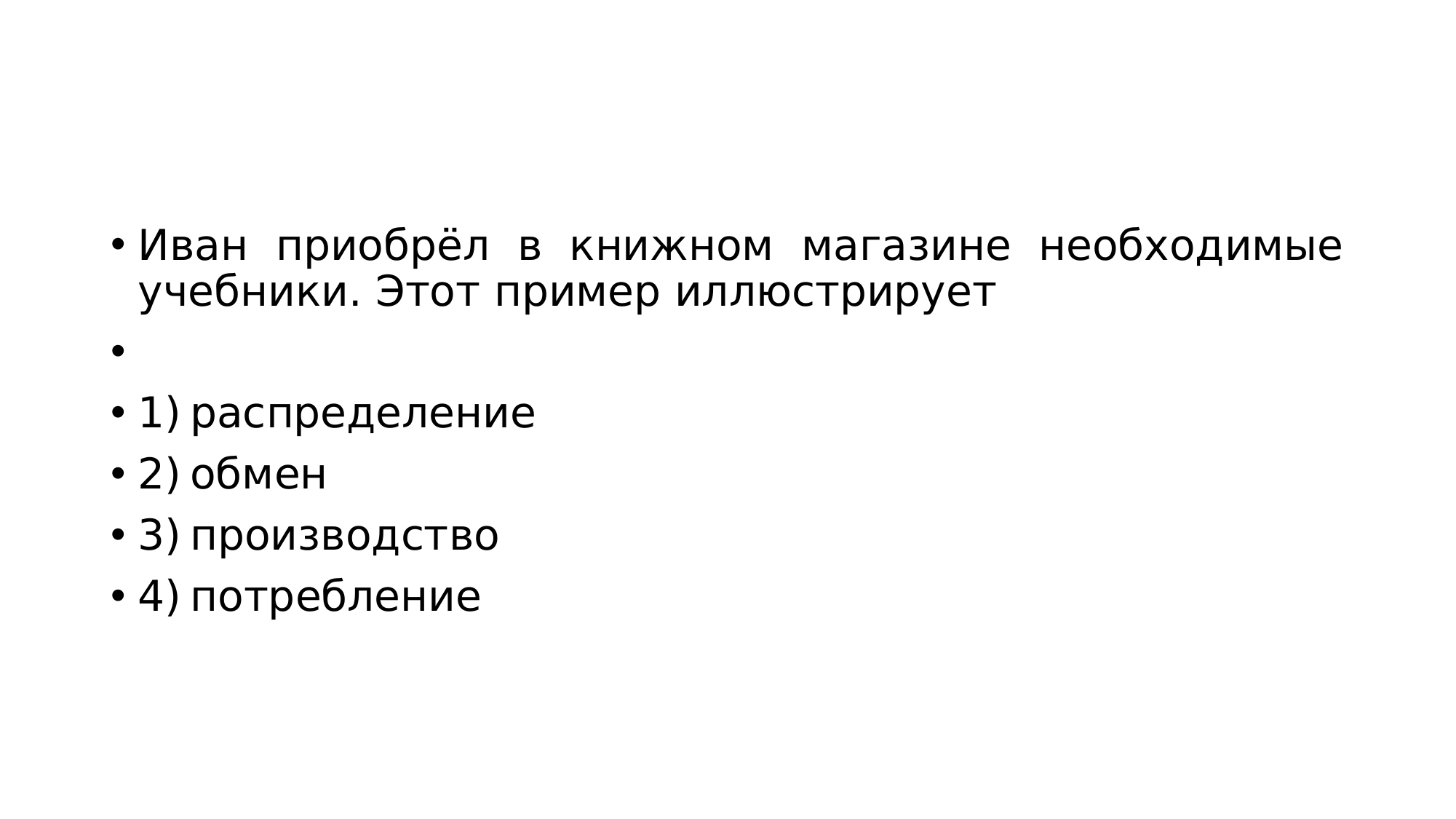

#
Иван приобрёл в книжном магазине необходимые учебники. Этот пример иллюстрирует

1) распределение
2) обмен
3) производство
4) потребление